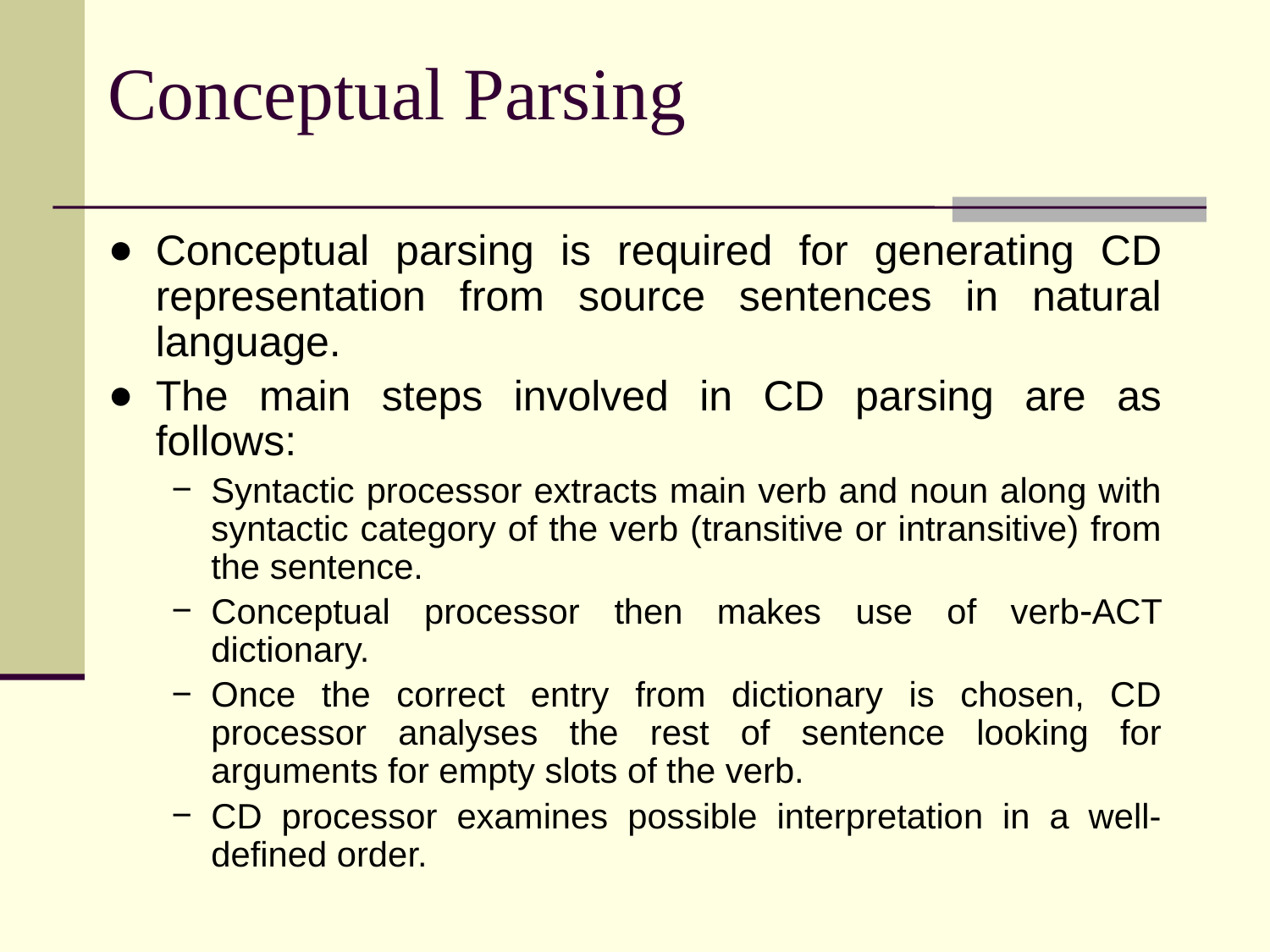

# Conceptual Parsing
Conceptual parsing is required for generating CD representation from source sentences in natural language.
The main steps involved in CD parsing are as follows:
Syntactic processor extracts main verb and noun along with syntactic category of the verb (transitive or intransitive) from the sentence.
Conceptual processor then makes use of verb−ACT dictionary.
Once the correct entry from dictionary is chosen, CD processor analyses the rest of sentence looking for arguments for empty slots of the verb.
CD processor examines possible interpretation in a well-defined order.